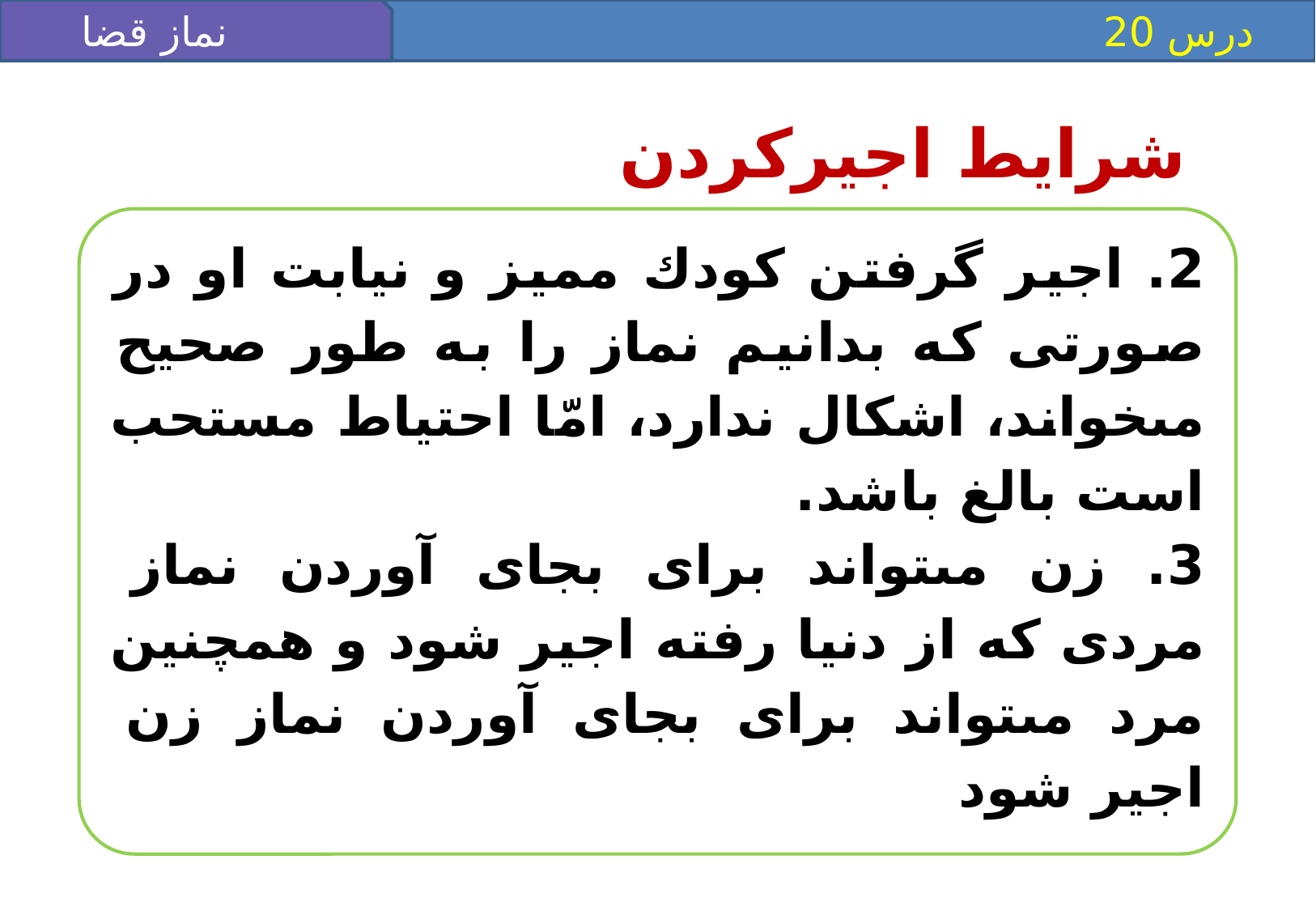

نماز قضا
 درس 20
شرایط اجیرکردن

2. اجير گرفتن كودك مميز و نيابت او در صورتى كه بدانيم نماز را به طور صحيح مى‏خواند، اشكال ندارد، امّا احتياط مستحب است بالغ باشد.
3. زن مى‏تواند براى بجاى آوردن نماز مردى كه از دنيا رفته اجير شود و همچنين مرد مى‏تواند براى بجاى آوردن نماز زن اجير شود